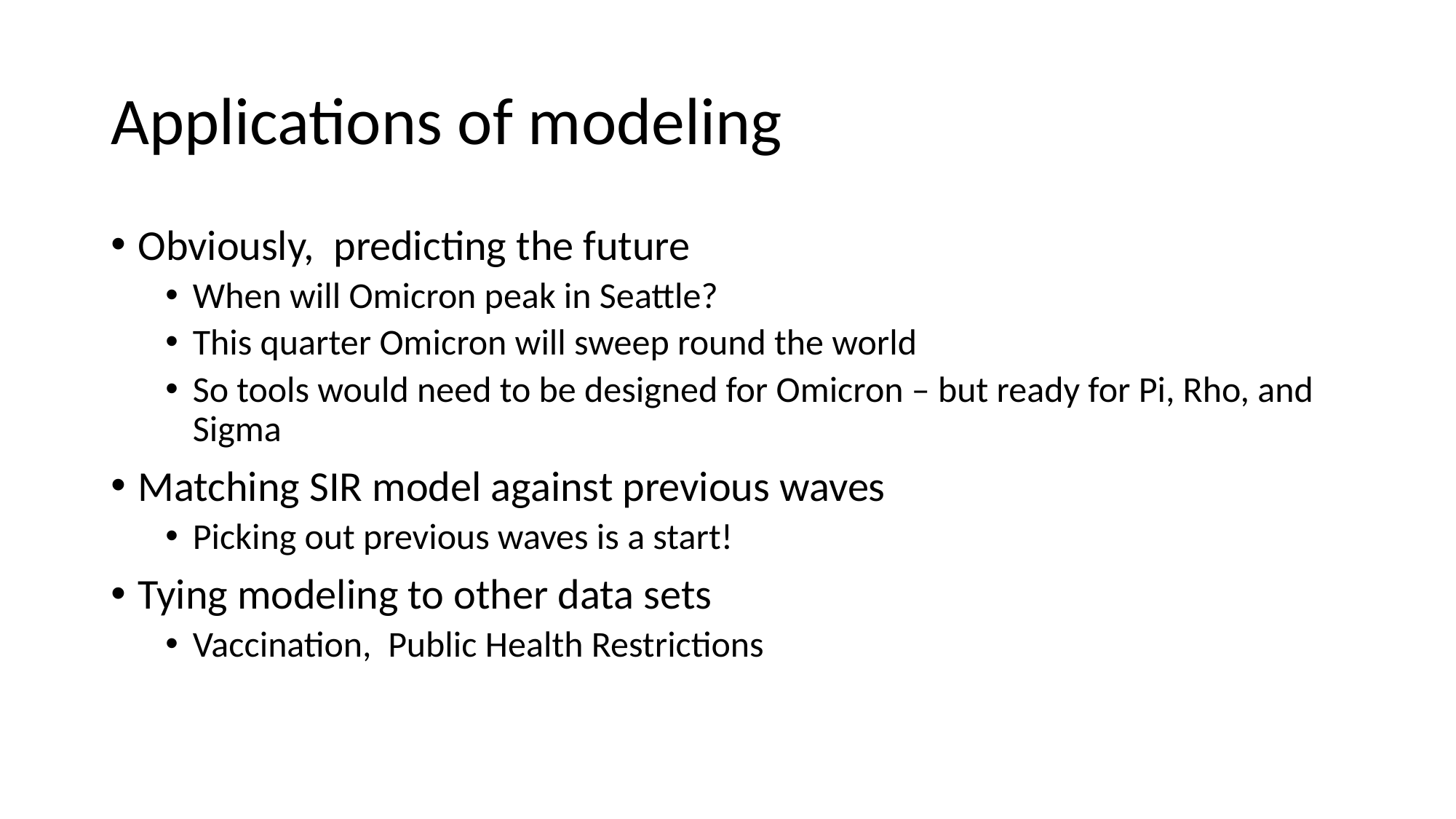

# Applications of modeling
Obviously,  predicting the future
When will Omicron peak in Seattle?
This quarter Omicron will sweep round the world
So tools would need to be designed for Omicron – but ready for Pi, Rho, and Sigma
Matching SIR model against previous waves
Picking out previous waves is a start!
Tying modeling to other data sets
Vaccination,  Public Health Restrictions